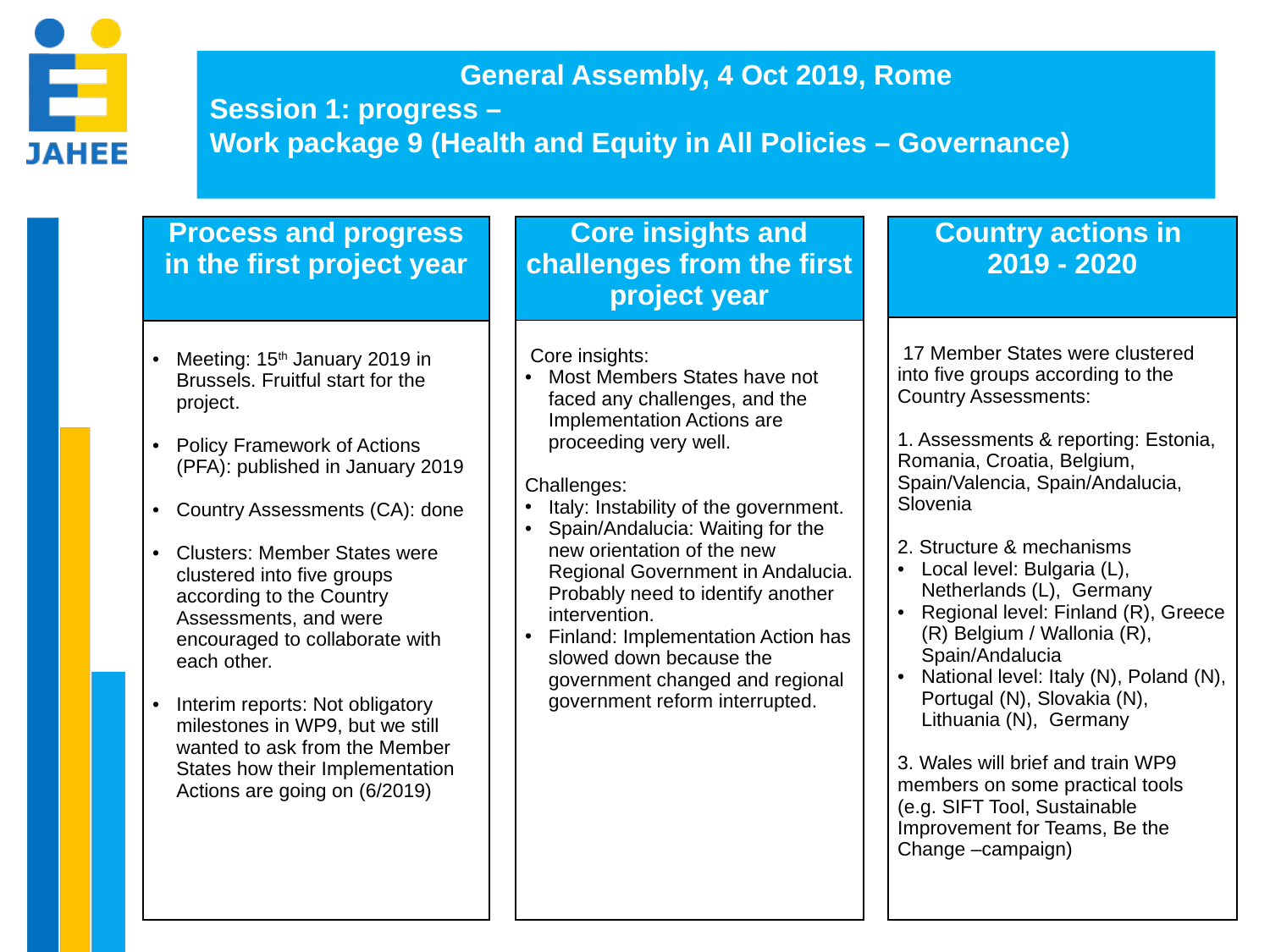

General Assembly, 4 Oct 2019, Rome
Session 1: progress –
Work package 9 (Health and Equity in All Policies – Governance)

| Process and progress in the first project year |
| --- |
| Meeting: 15th January 2019 in Brussels. Fruitful start for the project. Policy Framework of Actions (PFA): published in January 2019 Country Assessments (CA): done Clusters: Member States were clustered into five groups according to the Country Assessments, and were encouraged to collaborate with each other. Interim reports: Not obligatory milestones in WP9, but we still wanted to ask from the Member States how their Implementation Actions are going on (6/2019) |
| Core insights and challenges from the first project year |
| --- |
| Core insights: Most Members States have not faced any challenges, and the Implementation Actions are proceeding very well.   Challenges: Italy: Instability of the government. Spain/Andalucia: Waiting for the new orientation of the new Regional Government in Andalucia. Probably need to identify another intervention. Finland: Implementation Action has slowed down because the government changed and regional government reform interrupted. |
| Country actions in 2019 - 2020 |
| --- |
| 17 Member States were clustered into five groups according to the Country Assessments: 1. Assessments & reporting: Estonia, Romania, Croatia, Belgium, Spain/Valencia, Spain/Andalucia, Slovenia   2. Structure & mechanisms Local level: Bulgaria (L), Netherlands (L), Germany Regional level: Finland (R), Greece (R) Belgium / Wallonia (R), Spain/Andalucia National level: Italy (N), Poland (N), Portugal (N), Slovakia (N), Lithuania (N), Germany   3. Wales will brief and train WP9 members on some practical tools (e.g. SIFT Tool, Sustainable Improvement for Teams, Be the Change –campaign) |